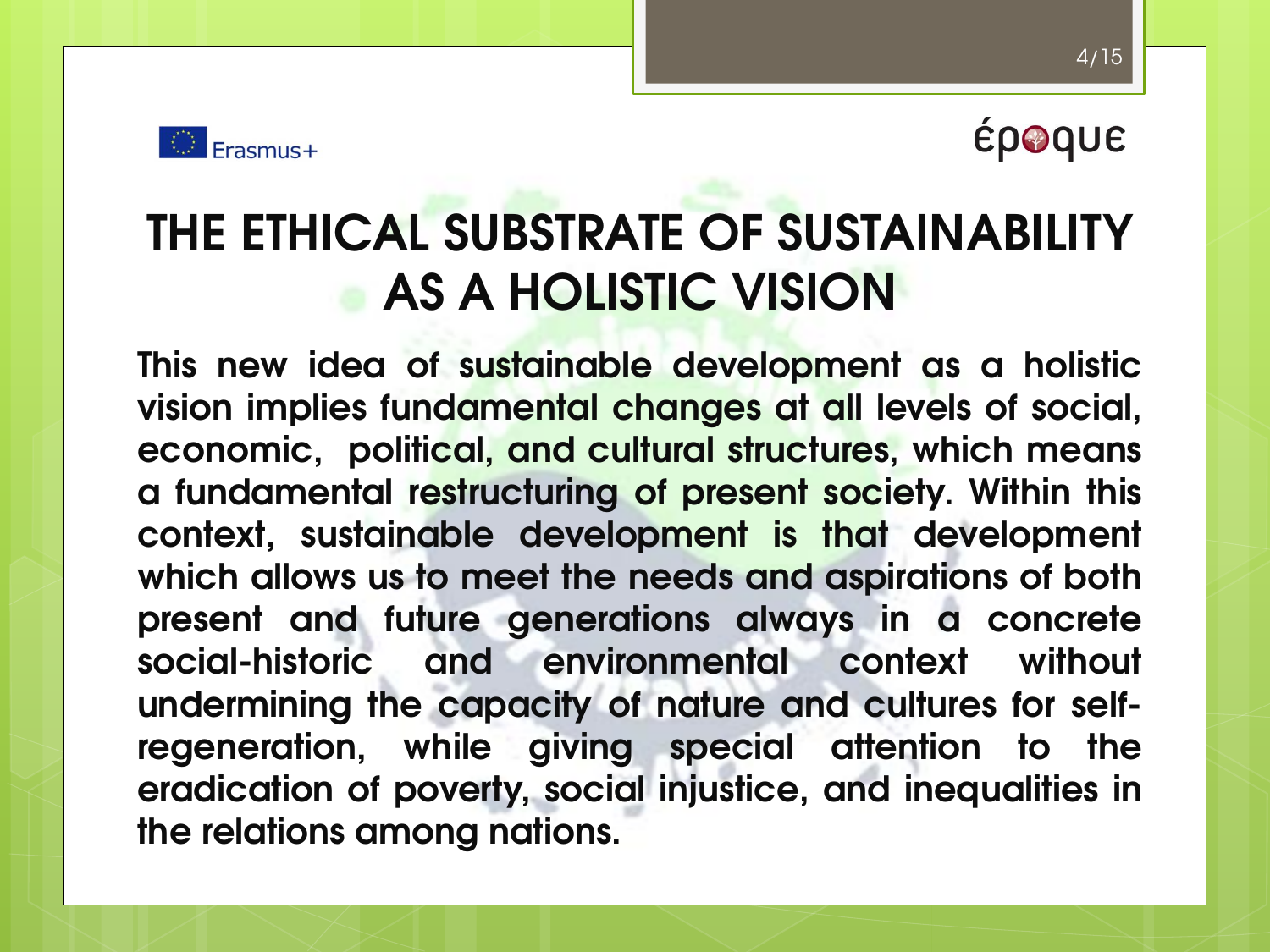

4/15
# THE ETHICAL SUBSTRATE OF SUSTAINABILITY AS A HOLISTIC VISION
This new idea of sustainable development as a holistic vision implies fundamental changes at all levels of social, economic,  political, and cultural structures, which means a fundamental restructuring of present society. Within this context, sustainable development is that development which allows us to meet the needs and aspirations of both present and future generations always in a concrete social-historic and environmental context without undermining the capacity of nature and cultures for self-regeneration, while giving special attention to the eradication of poverty, social injustice, and inequalities in the relations among nations.